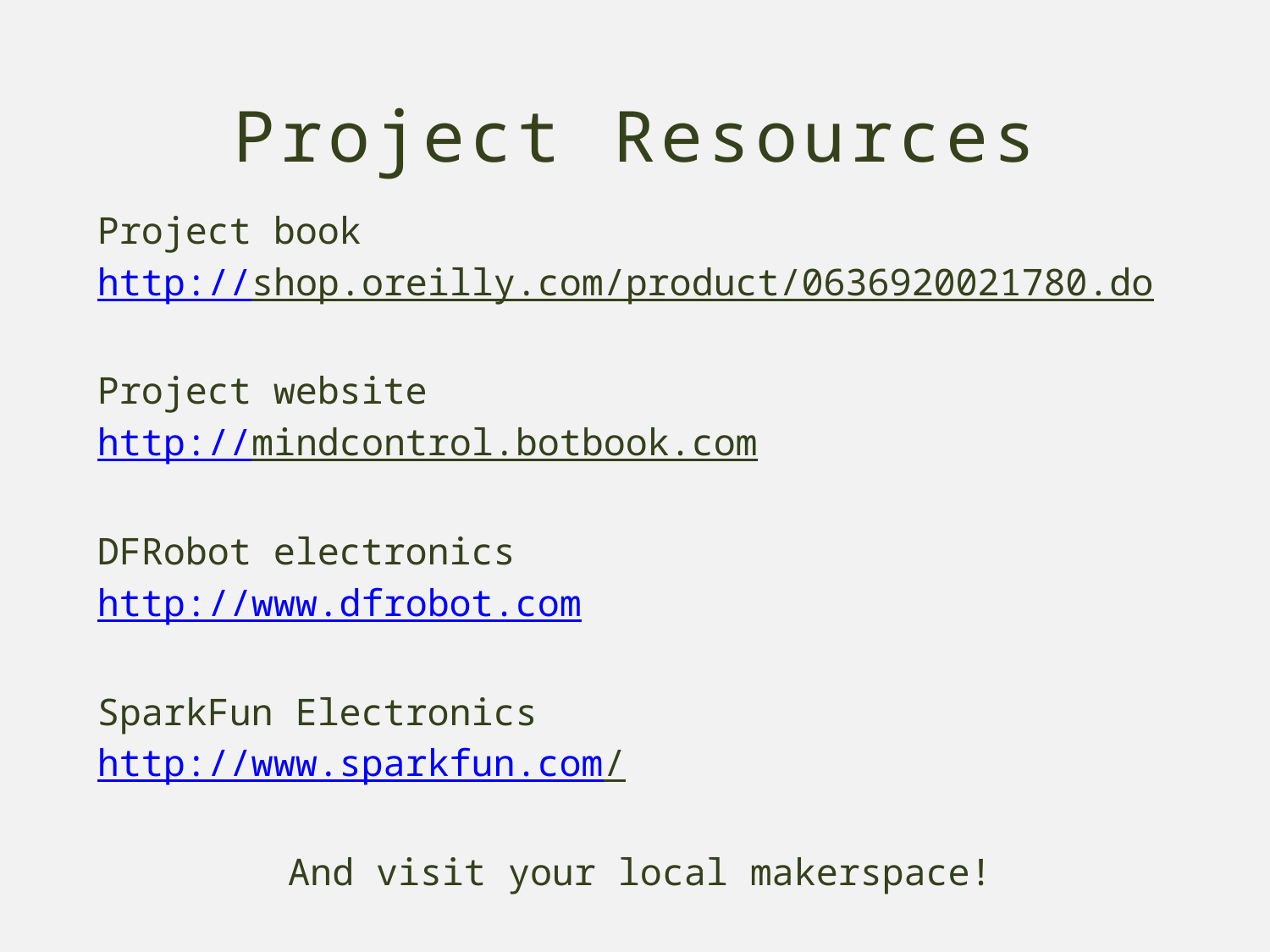

Project Resources
Project book
http://shop.oreilly.com/product/0636920021780.do

Project website
http://mindcontrol.botbook.com

DFRobot electronics
http://www.dfrobot.com

SparkFun Electronics
http://www.sparkfun.com/

And visit your local makerspace!